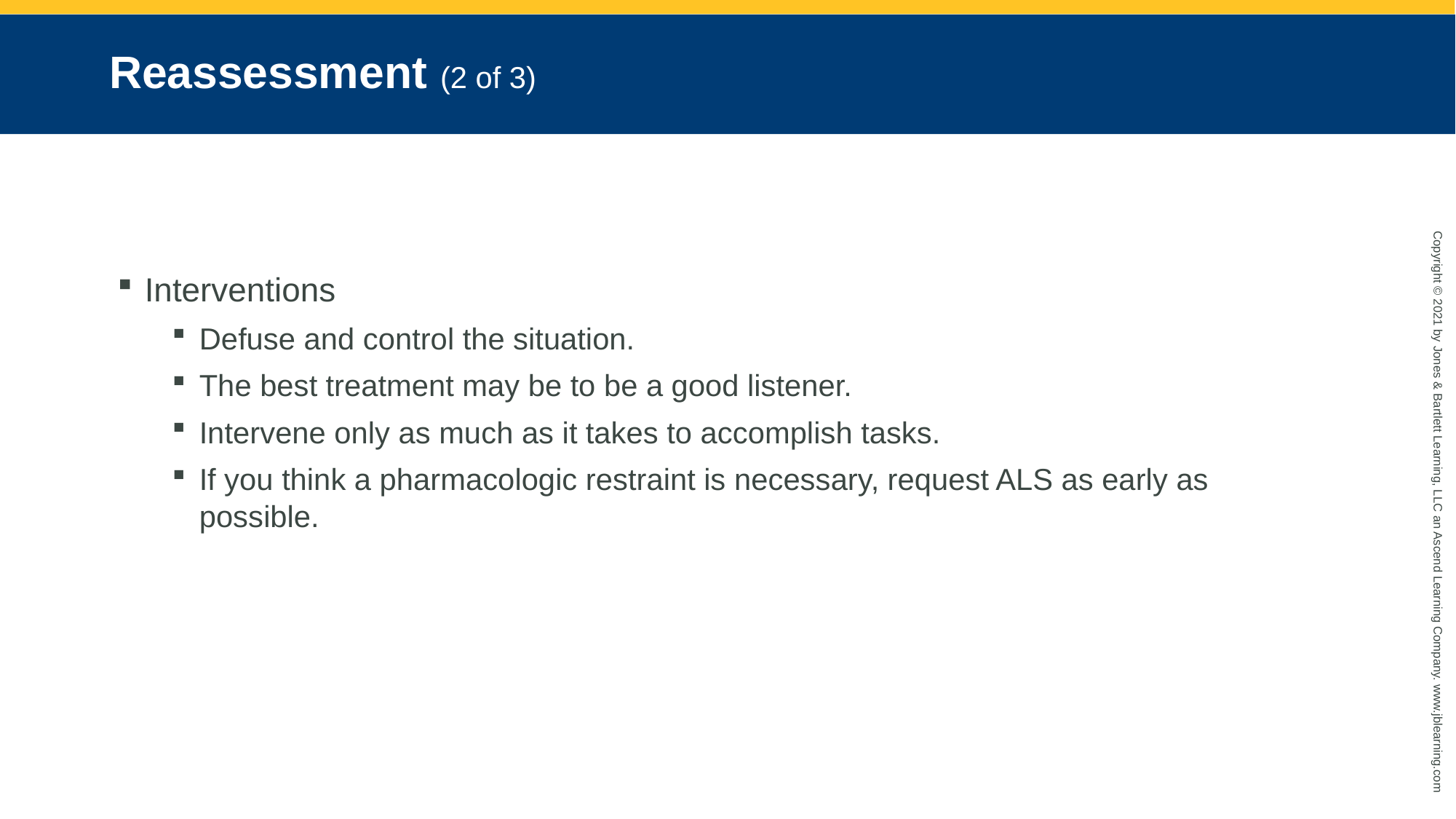

# Reassessment (2 of 3)
Interventions
Defuse and control the situation.
The best treatment may be to be a good listener.
Intervene only as much as it takes to accomplish tasks.
If you think a pharmacologic restraint is necessary, request ALS as early as possible.